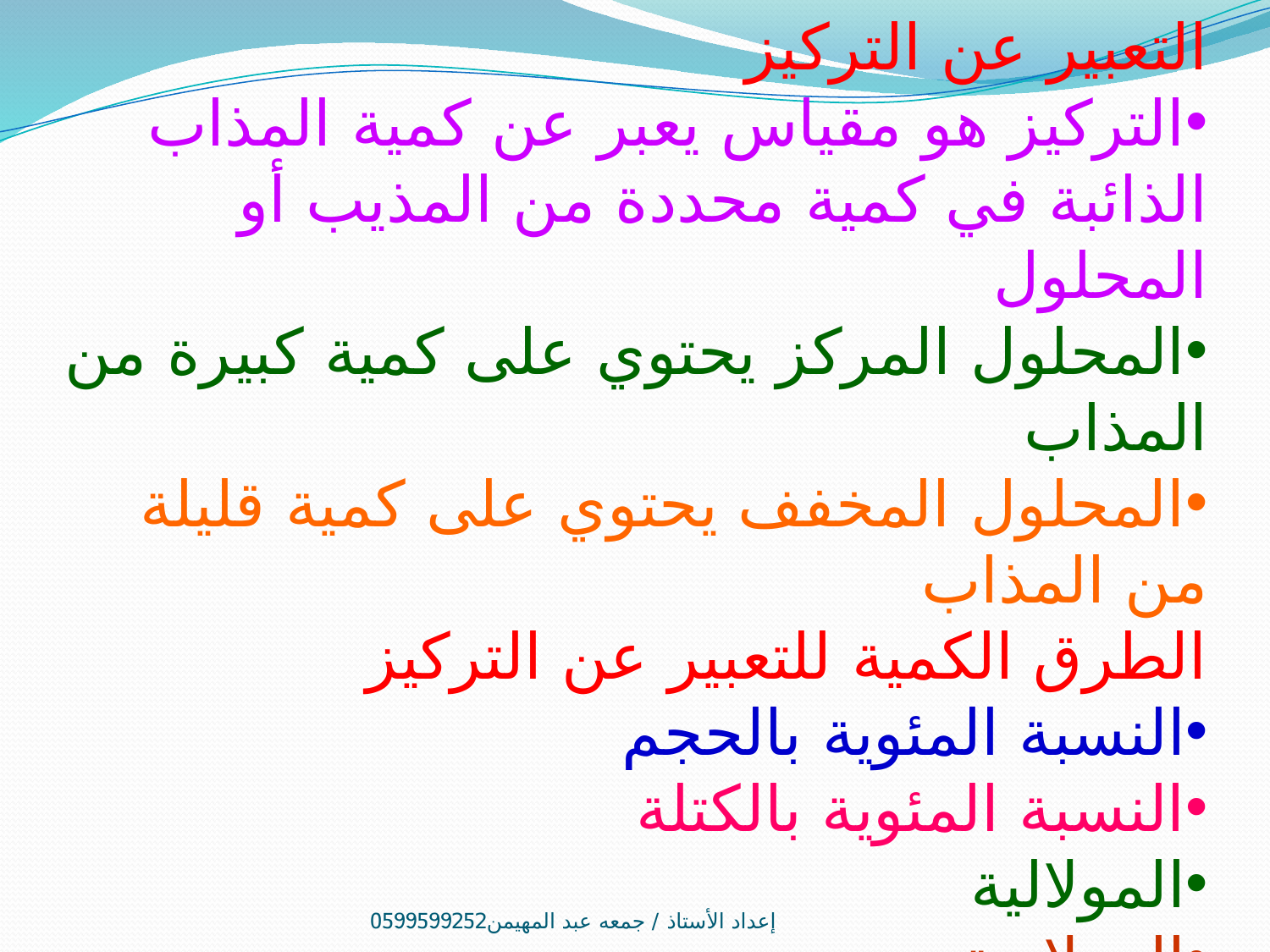

التعبير عن التركيز
التركيز هو مقياس يعبر عن كمية المذاب الذائبة في كمية محددة من المذيب أو المحلول
المحلول المركز يحتوي على كمية كبيرة من المذاب
المحلول المخفف يحتوي على كمية قليلة من المذاب
الطرق الكمية للتعبير عن التركيز
النسبة المئوية بالحجم
النسبة المئوية بالكتلة
المولالية
المولارية
الكسر المولي
نختار الطريقة على حسب نوع المحلول الذي يتم تحليله

إعداد الأستاذ / جمعه عبد المهيمن0599599252